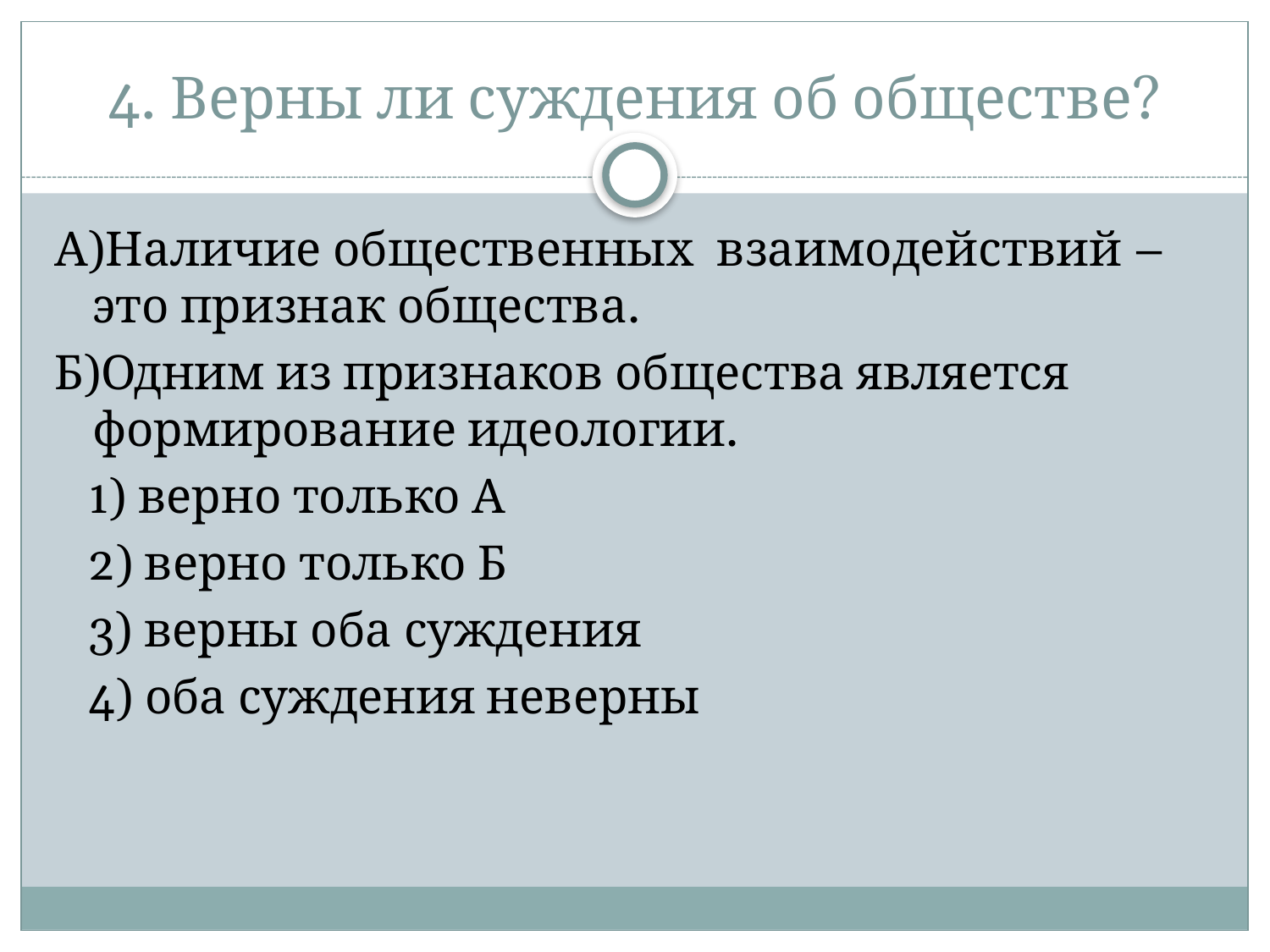

# 4. Верны ли суждения об обществе?
А)Наличие общественных  взаимодействий – это признак общества.
Б)Одним из признаков общества является формирование идеологии.
   1) верно только А
   2) верно только Б
   3) верны оба суждения
   4) оба суждения неверны